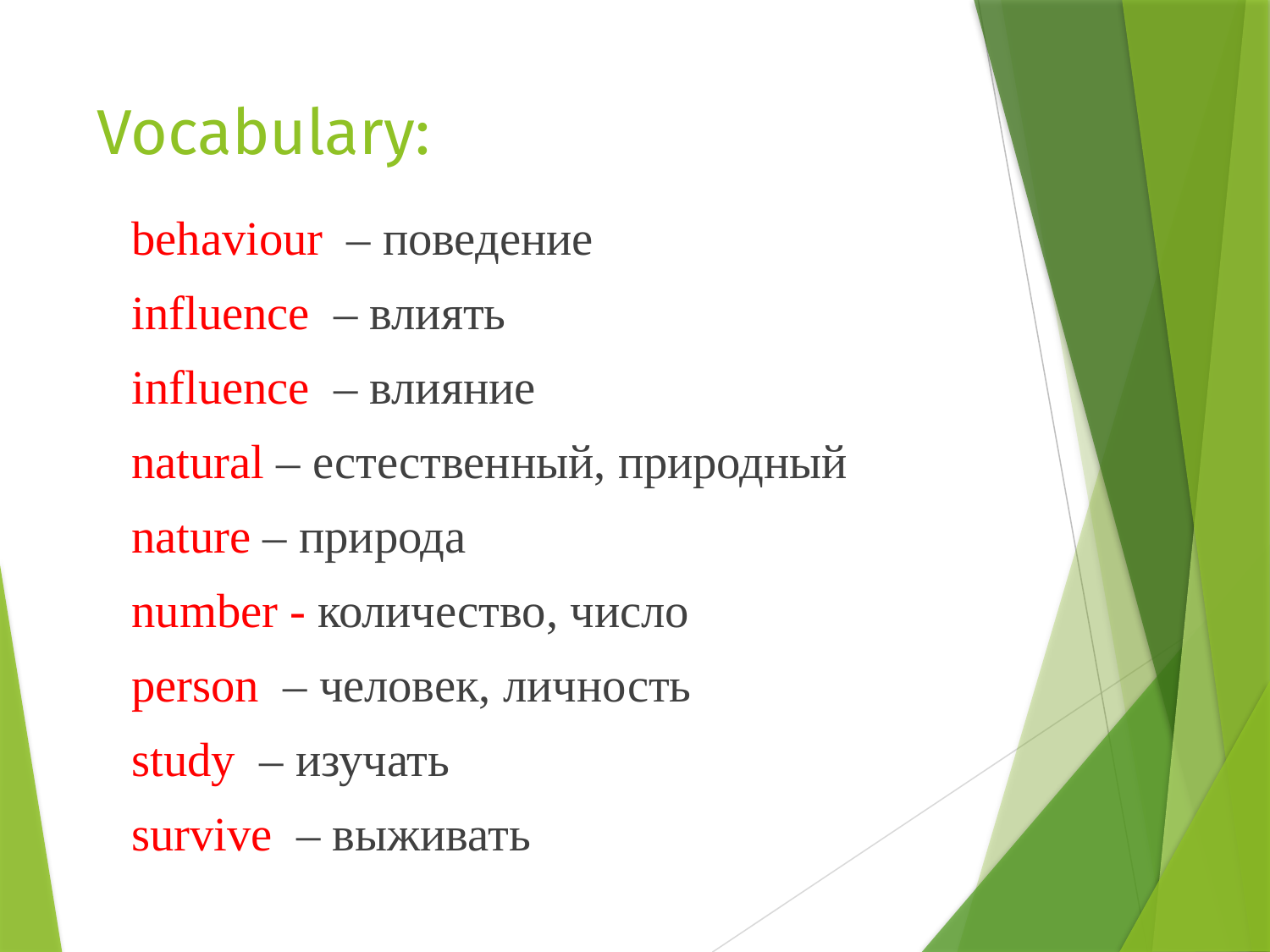

# Vocabulary:
behaviour  – поведение
influence  – влиять
influence  – влияние
natural – естественный, природный
nature – природа
number - количество, число
person  – человек, личность
study  – изучать
survive  – выживать